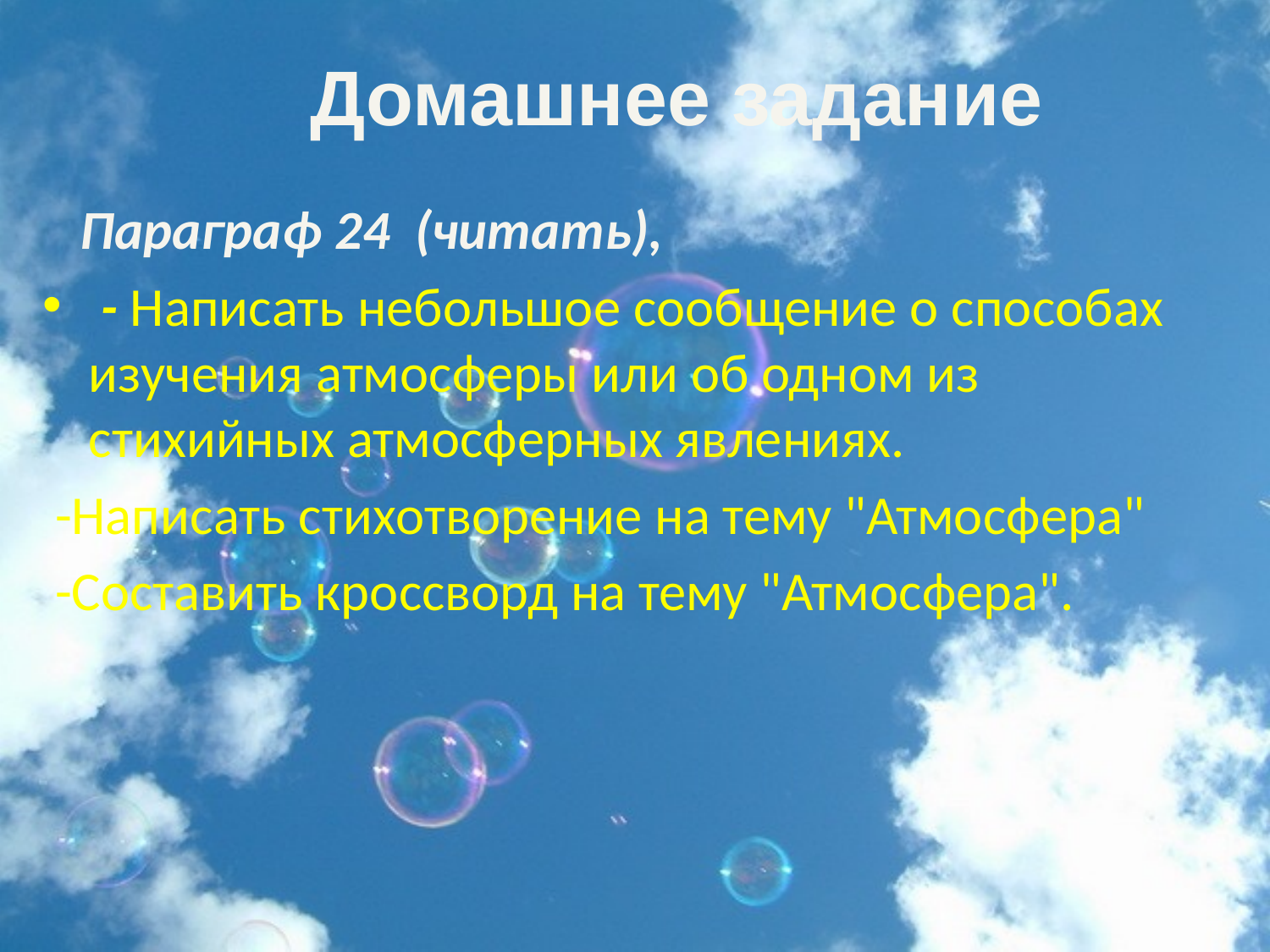

# Домашнее задание
   Параграф 24  (читать),
 - Написать небольшое сообщение о способах изучения атмосферы или об одном из стихийных атмосферных явлениях.
 -Написать стихотворение на тему "Атмосфера"
 -Составить кроссворд на тему "Атмосфера".